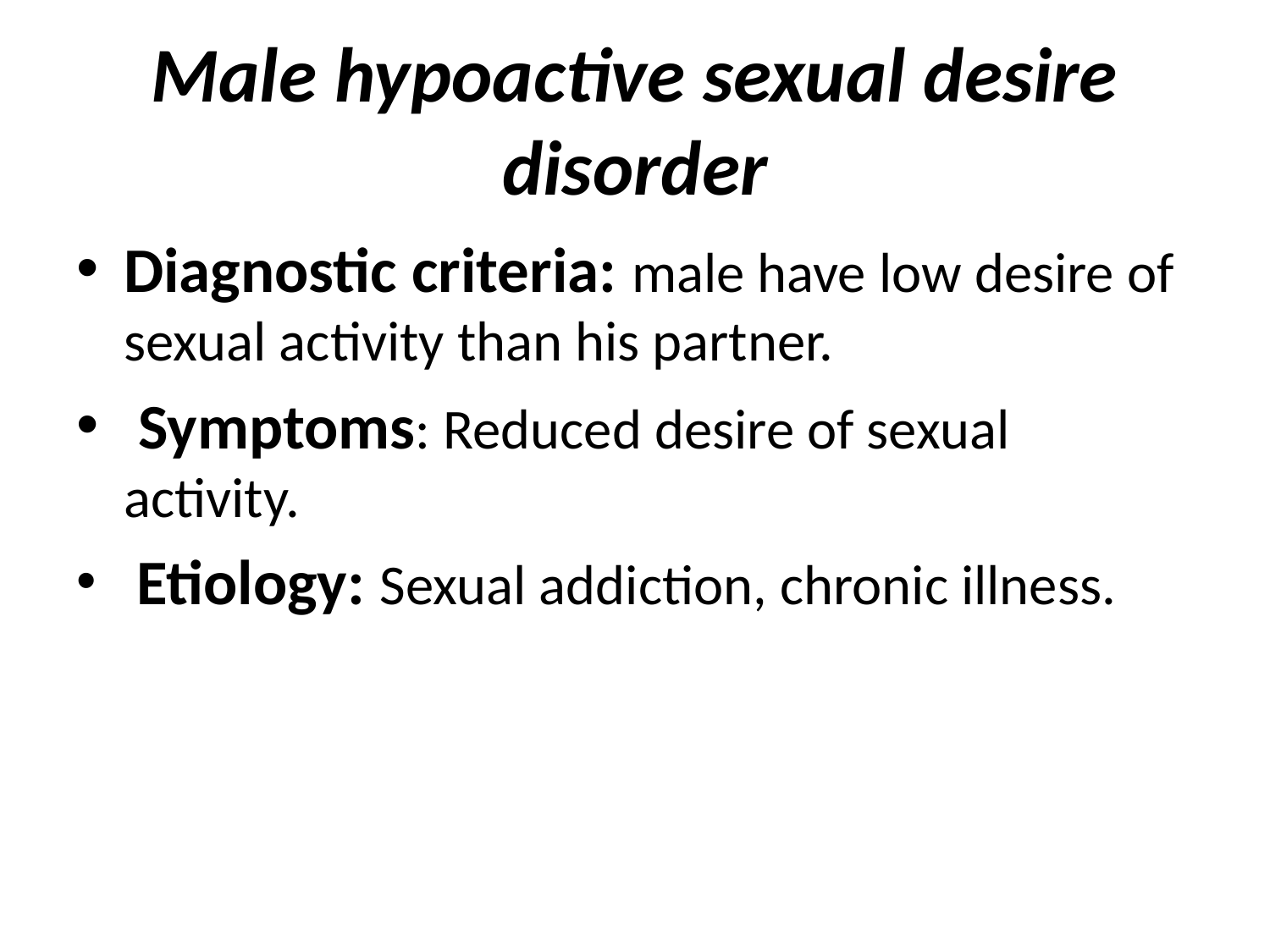

# Male hypoactive sexual desire disorder
Diagnostic criteria: male have low desire of sexual activity than his partner.
 Symptoms: Reduced desire of sexual activity.
 Etiology: Sexual addiction, chronic illness.